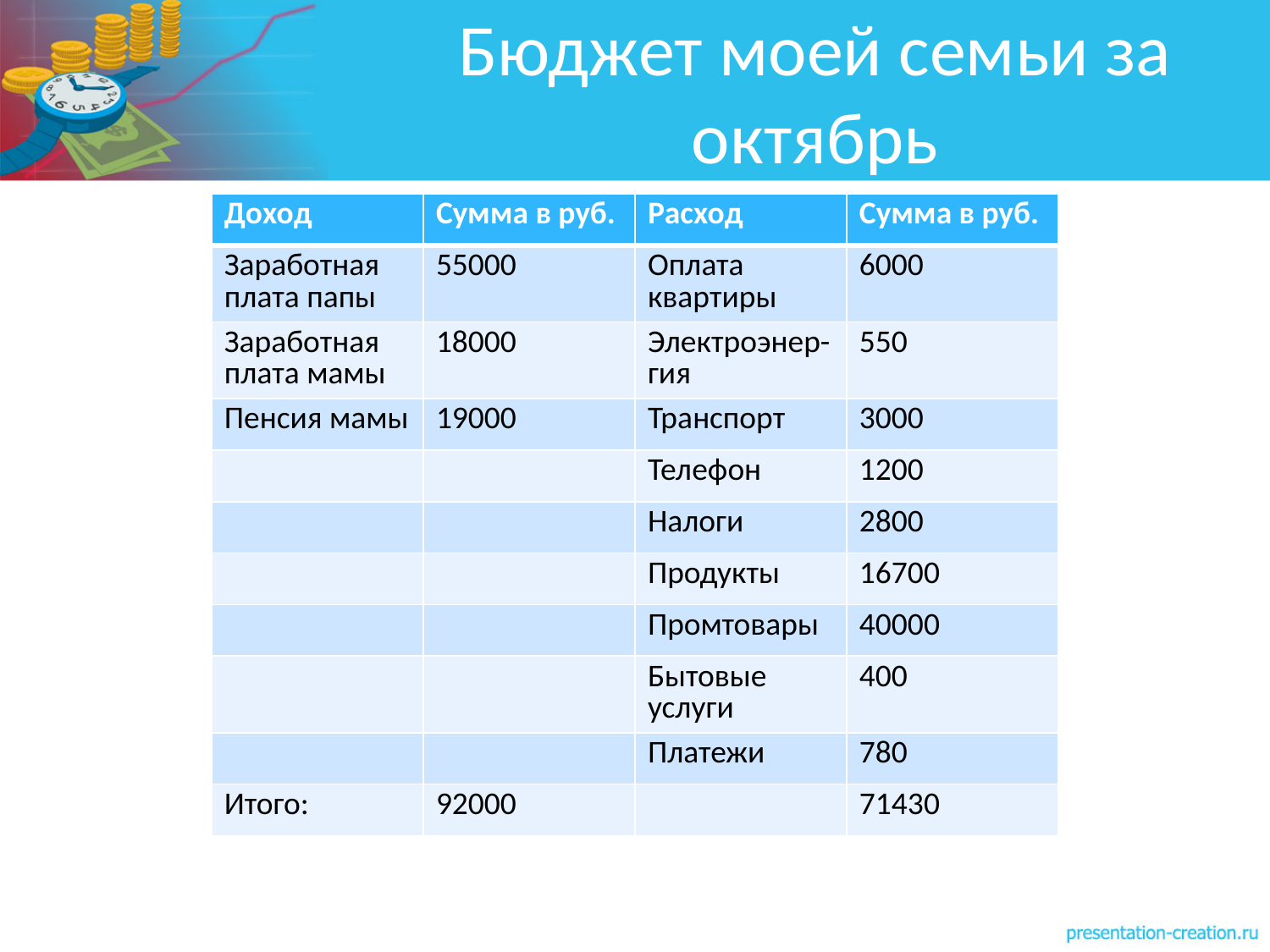

# Бюджет моей семьи за октябрь
| Доход | Сумма в руб. | Расход | Сумма в руб. |
| --- | --- | --- | --- |
| Заработная плата папы | 55000 | Оплата квартиры | 6000 |
| Заработная плата мамы | 18000 | Электроэнер-гия | 550 |
| Пенсия мамы | 19000 | Транспорт | 3000 |
|  |  | Телефон | 1200 |
|  |  | Налоги | 2800 |
|  |  | Продукты | 16700 |
|  |  | Промтовары | 40000 |
|  |  | Бытовые услуги | 400 |
|  |  | Платежи | 780 |
| Итого: | 92000 |  | 71430 |